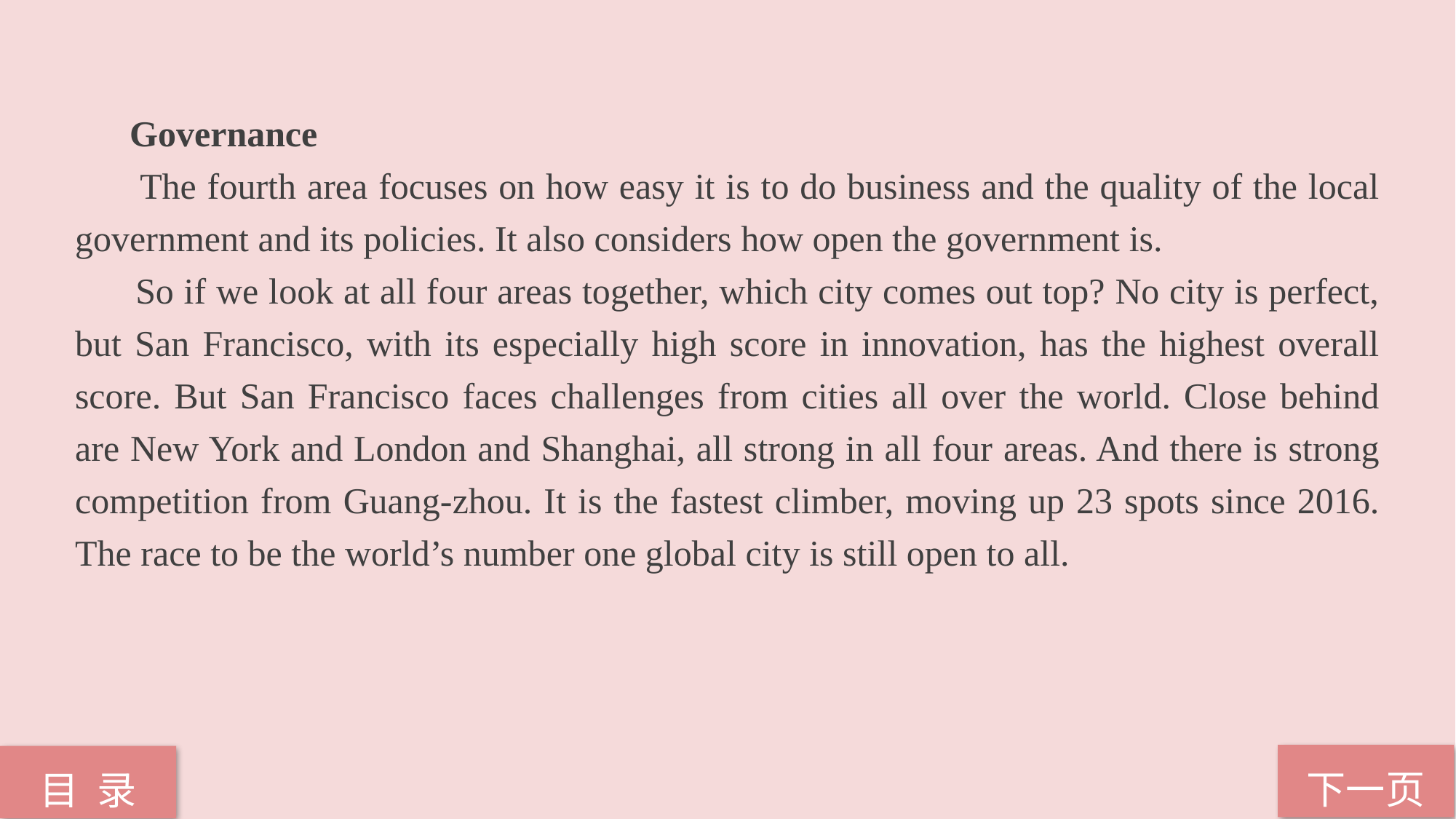

Governance
      The fourth area focuses on how easy it is to do business and the quality of the local government and its policies. It also considers how open the government is.
      So if we look at all four areas together, which city comes out top? No city is perfect, but San Francisco, with its especially high score in innovation, has the highest overall score. But San Francisco faces challenges from cities all over the world. Close behind are New York and London and Shanghai, all strong in all four areas. And there is strong competition from Guang-zhou. It is the fastest climber, moving up 23 spots since 2016. The race to be the world’s number one global city is still open to all.